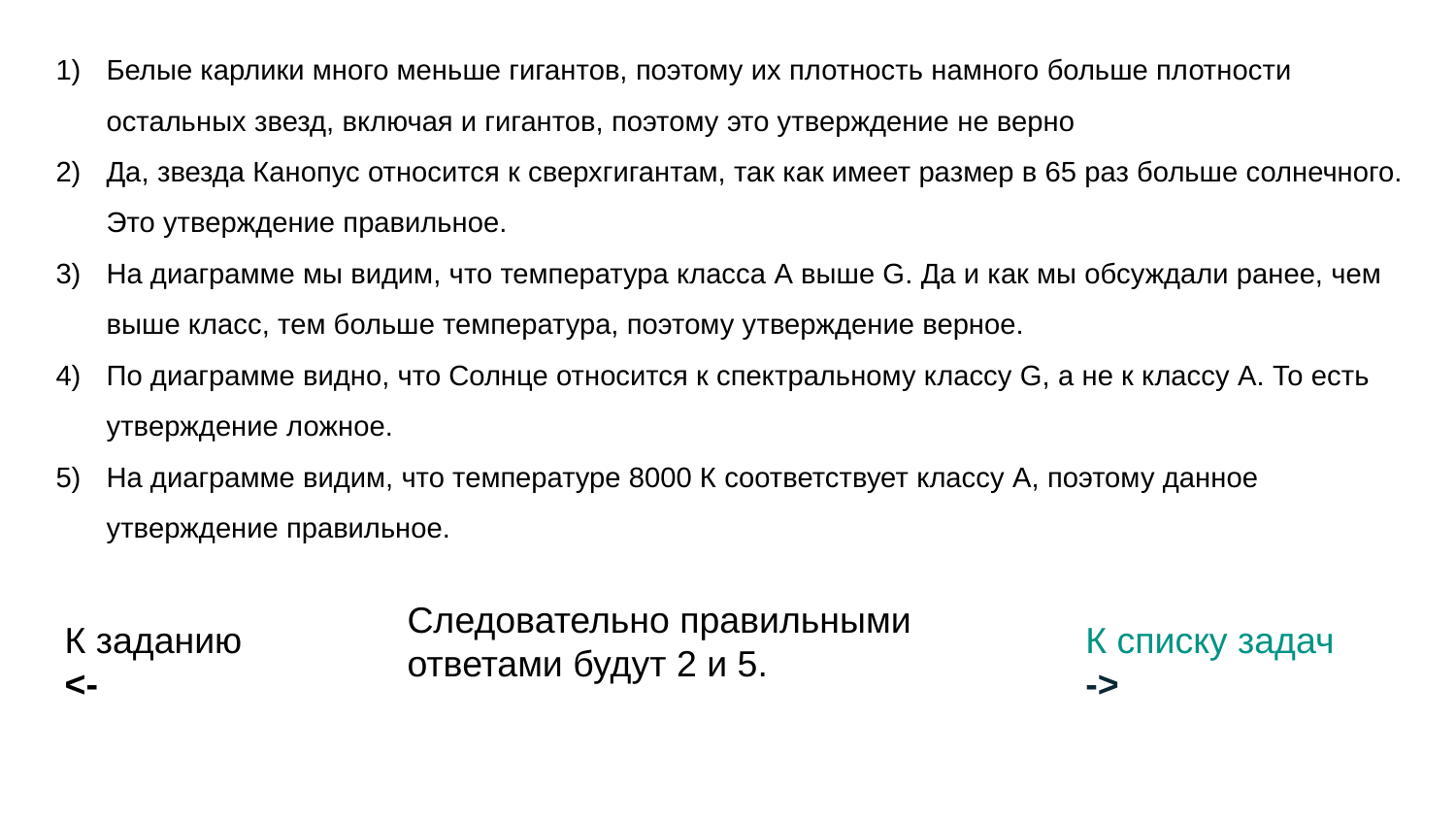

Белые карлики много меньше гигантов, поэтому их плотность намного больше плотности остальных звезд, включая и гигантов, поэтому это утверждение не верно
Да, звезда Канопус относится к сверхгигантам, так как имеет размер в 65 раз больше солнечного. Это утверждение правильное.
На диаграмме мы видим, что температура класса А выше G. Да и как мы обсуждали ранее, чем выше класс, тем больше температура, поэтому утверждение верное.
По диаграмме видно, что Солнце относится к спектральному классу G, а не к классу А. То есть утверждение ложное.
На диаграмме видим, что температуре 8000 К соответствует классу А, поэтому данное утверждение правильное.

Следовательно правильными ответами будут 2 и 5.
К заданию
<-
К списку задач
->